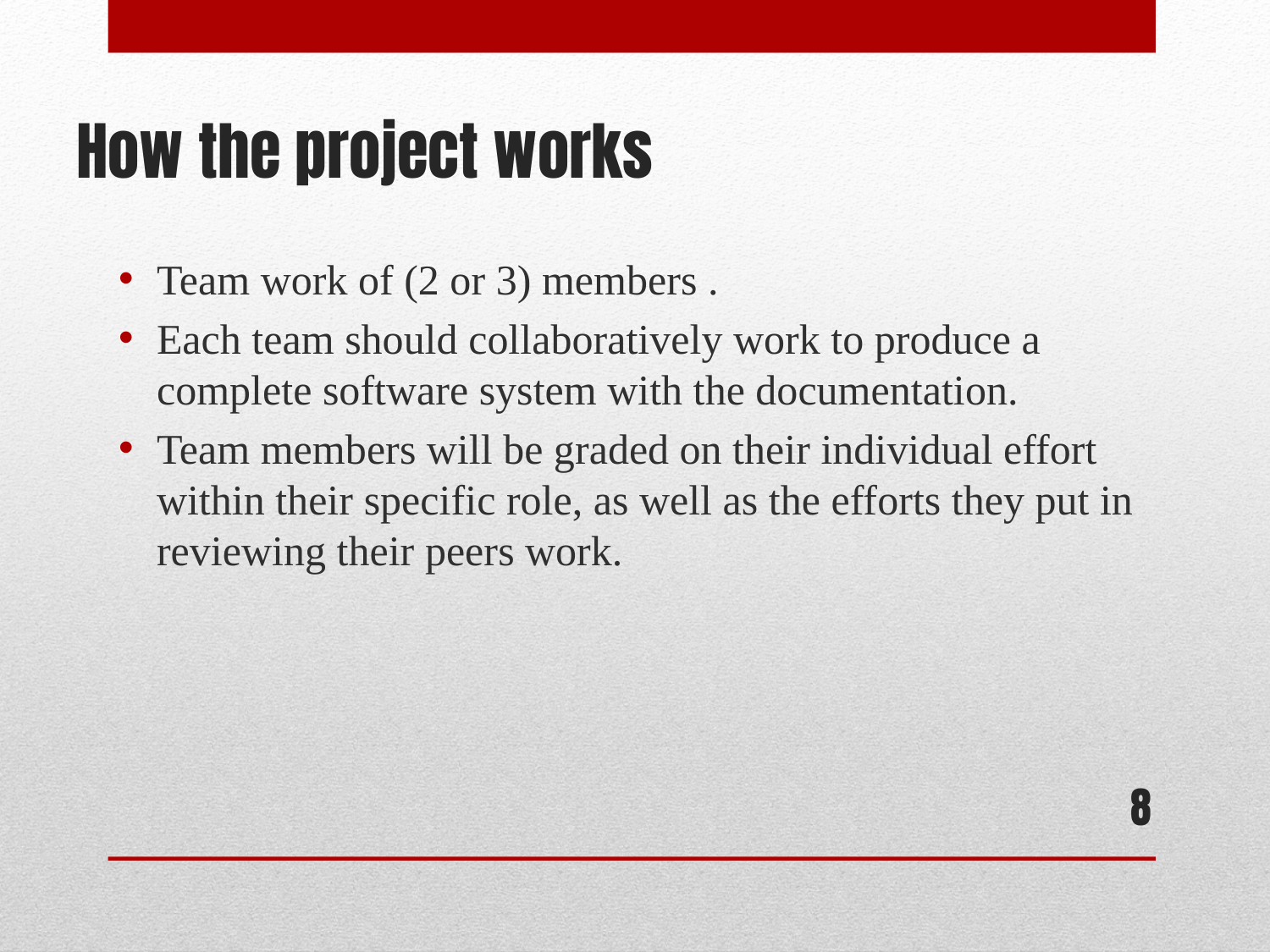

# How the project works
Team work of (2 or 3) members .
Each team should collaboratively work to produce a complete software system with the documentation.
Team members will be graded on their individual effort within their specific role, as well as the efforts they put in reviewing their peers work.

8